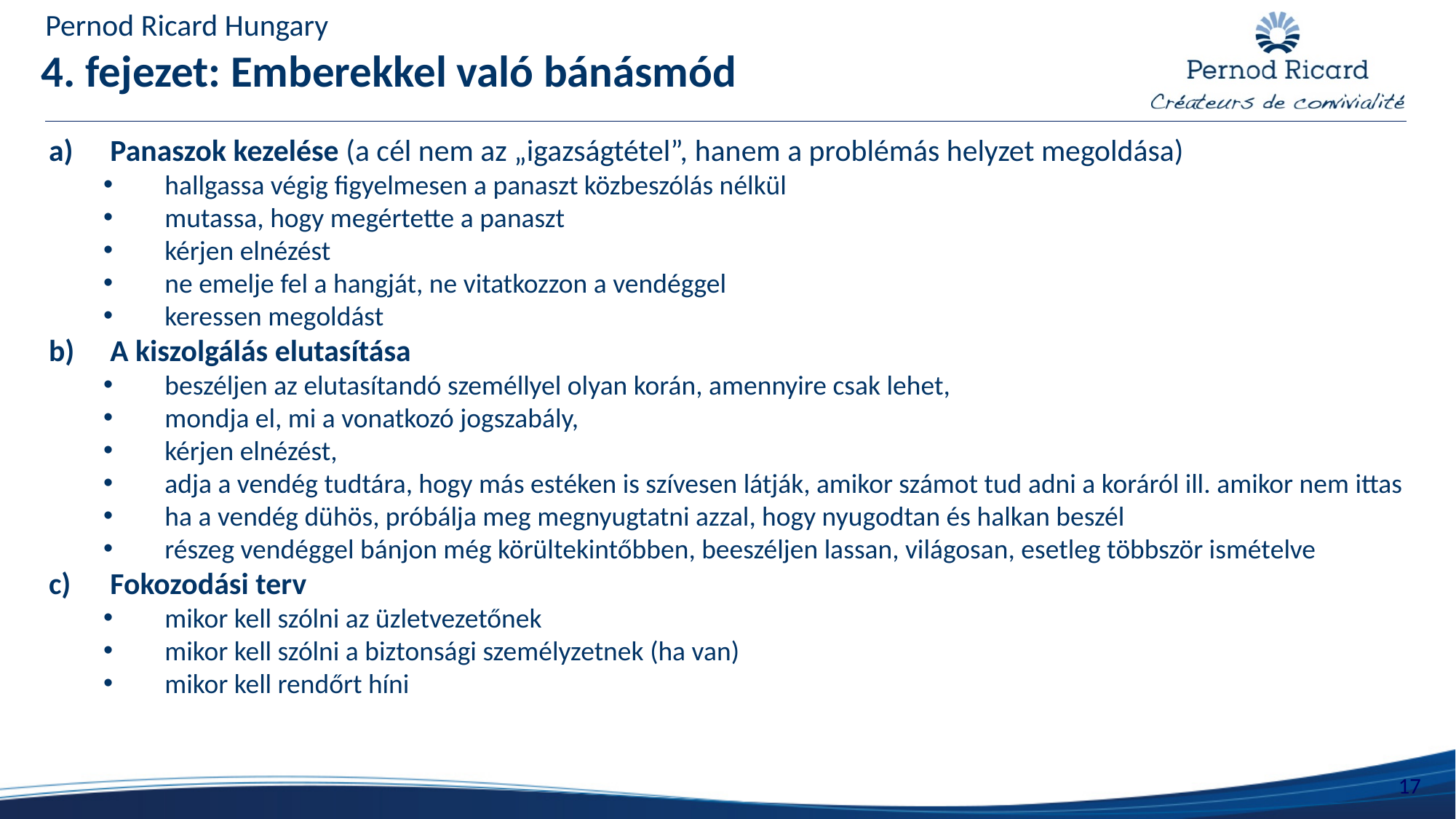

Pernod Ricard Hungary
# 4. fejezet: Emberekkel való bánásmód
Panaszok kezelése (a cél nem az „igazságtétel”, hanem a problémás helyzet megoldása)
hallgassa végig figyelmesen a panaszt közbeszólás nélkül
mutassa, hogy megértette a panaszt
kérjen elnézést
ne emelje fel a hangját, ne vitatkozzon a vendéggel
keressen megoldást
A kiszolgálás elutasítása
beszéljen az elutasítandó személlyel olyan korán, amennyire csak lehet,
mondja el, mi a vonatkozó jogszabály,
kérjen elnézést,
adja a vendég tudtára, hogy más estéken is szívesen látják, amikor számot tud adni a koráról ill. amikor nem ittas
ha a vendég dühös, próbálja meg megnyugtatni azzal, hogy nyugodtan és halkan beszél
részeg vendéggel bánjon még körültekintőbben, beeszéljen lassan, világosan, esetleg többször ismételve
Fokozodási terv
mikor kell szólni az üzletvezetőnek
mikor kell szólni a biztonsági személyzetnek (ha van)
mikor kell rendőrt híni
17
17